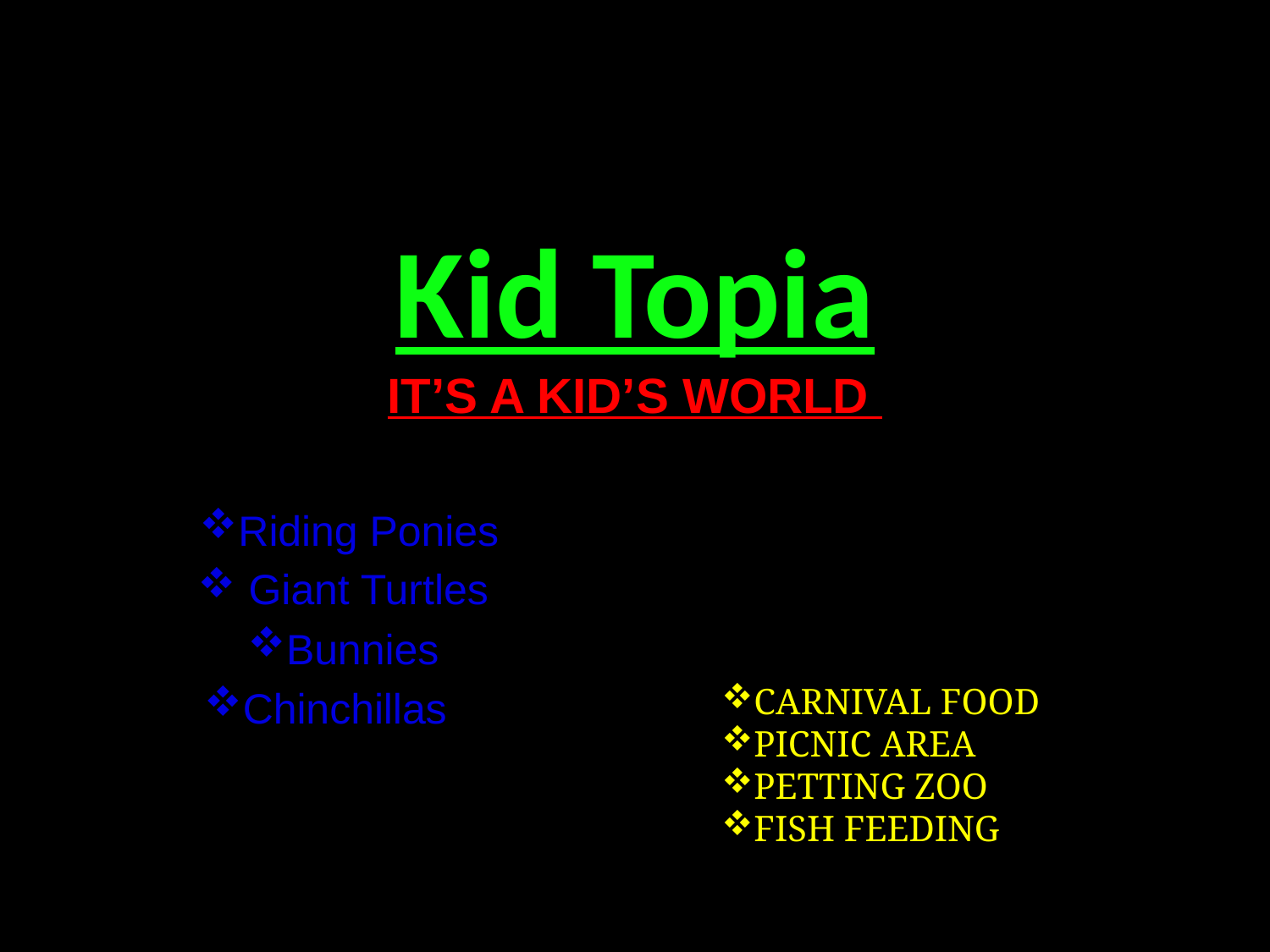

# Kid Topia IT’S A KID’S WORLD
Riding Ponies
 Giant Turtles
Bunnies
Chinchillas
CARNIVAL FOOD
PICNIC AREA
PETTING ZOO
FISH FEEDING